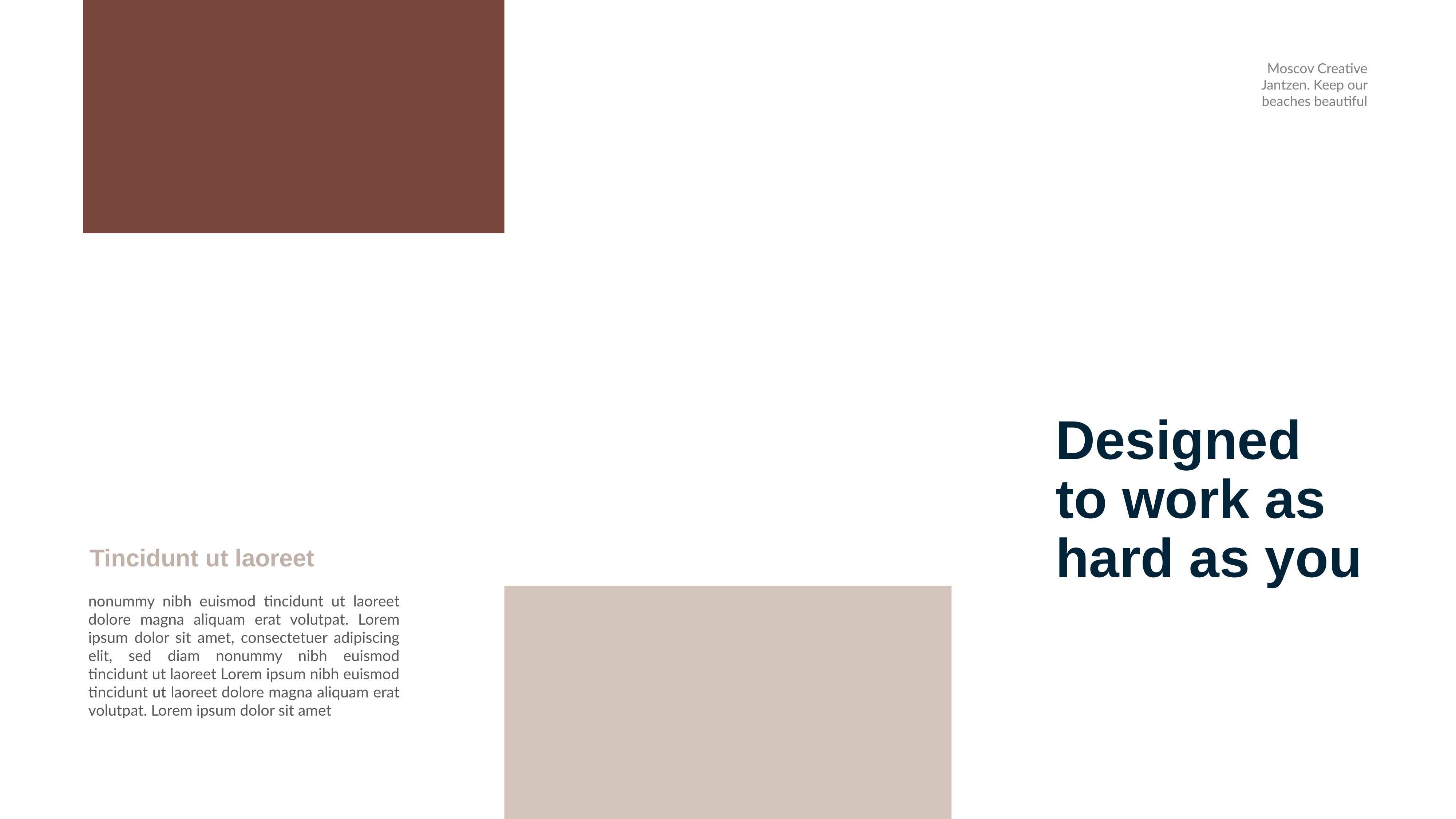

Moscov Creative
Jantzen. Keep our beaches beautiful

Designed to work as hard as you

Tincidunt ut laoreet
nonummy nibh euismod tincidunt ut laoreet dolore magna aliquam erat volutpat. Lorem ipsum dolor sit amet, consectetuer adipiscing elit, sed diam nonummy nibh euismod tincidunt ut laoreet Lorem ipsum nibh euismod tincidunt ut laoreet dolore magna aliquam erat volutpat. Lorem ipsum dolor sit amet